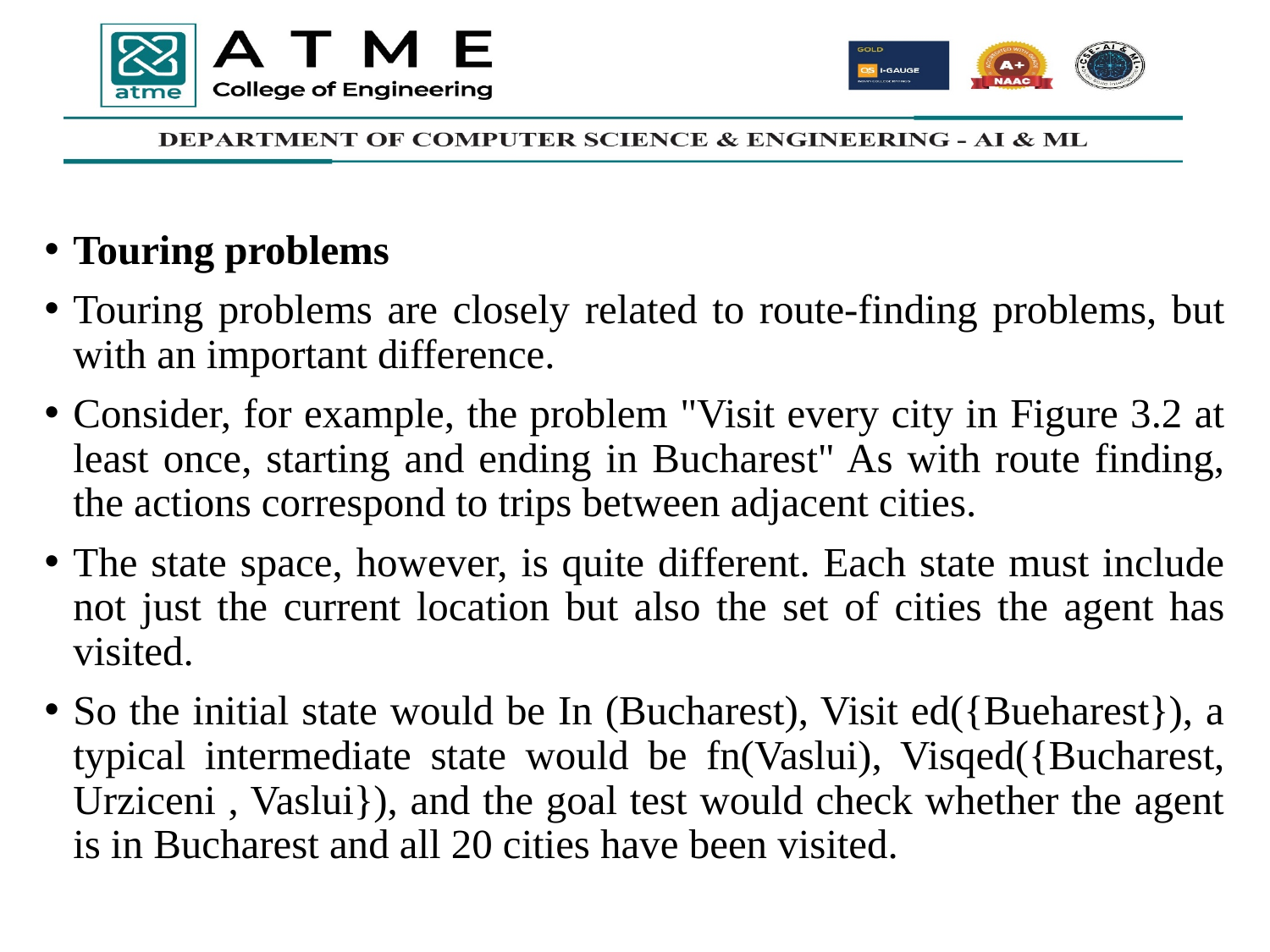

Touring problems
Touring problems are closely related to route-finding problems, but with an important difference.
Consider, for example, the problem "Visit every city in Figure 3.2 at least once, starting and ending in Bucharest" As with route finding, the actions correspond to trips between adjacent cities.
The state space, however, is quite different. Each state must include not just the current location but also the set of cities the agent has visited.
So the initial state would be In (Bucharest), Visit ed({Bueharest}), a typical intermediate state would be fn(Vaslui), Visqed({Bucharest, Urziceni , Vaslui}), and the goal test would check whether the agent is in Bucharest and all 20 cities have been visited.